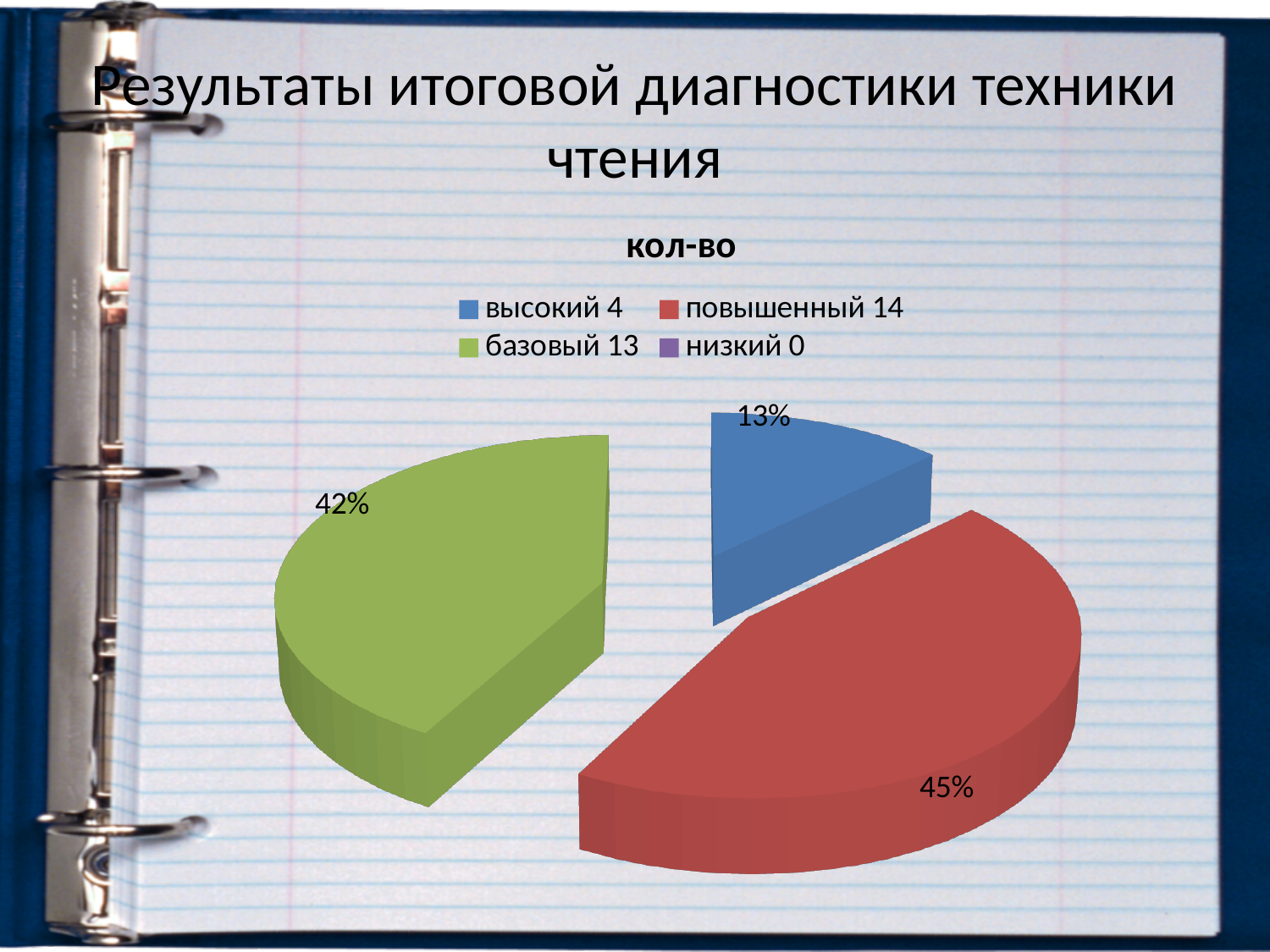

# Результаты итоговой диагностики техники чтения

[unsupported chart]